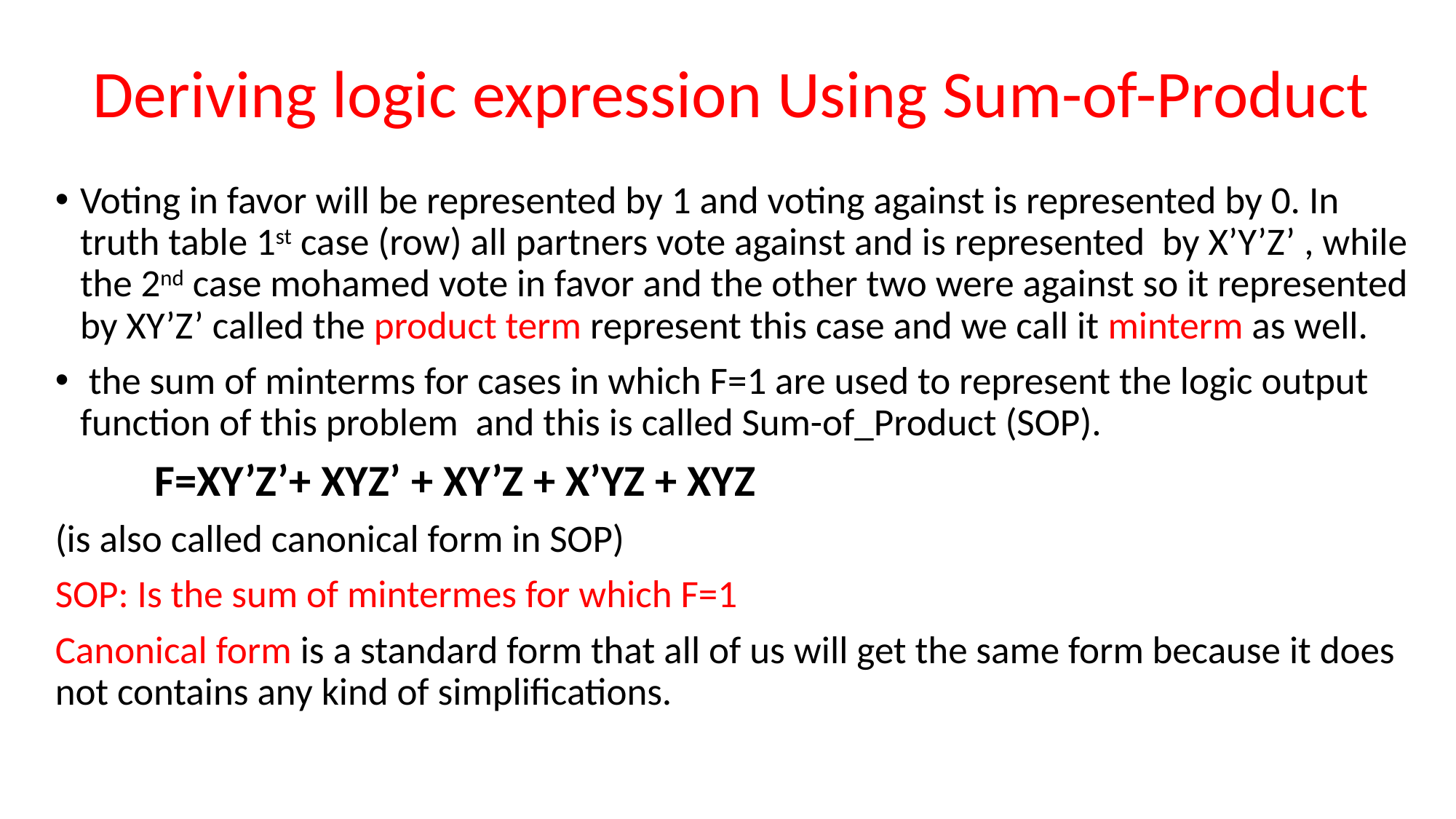

# Deriving logic expression Using Sum-of-Product
Voting in favor will be represented by 1 and voting against is represented by 0. In truth table 1st case (row) all partners vote against and is represented  by X’Y’Z’ , while the 2nd case mohamed vote in favor and the other two were against so it represented by XY’Z’ called the product term represent this case and we call it minterm as well.
 the sum of minterms for cases in which F=1 are used to represent the logic output function of this problem  and this is called Sum-of_Product (SOP).
	F=XY’Z’+ XYZ’ + XY’Z + X’YZ + XYZ
(is also called canonical form in SOP)
SOP: Is the sum of mintermes for which F=1
Canonical form is a standard form that all of us will get the same form because it does not contains any kind of simplifications.